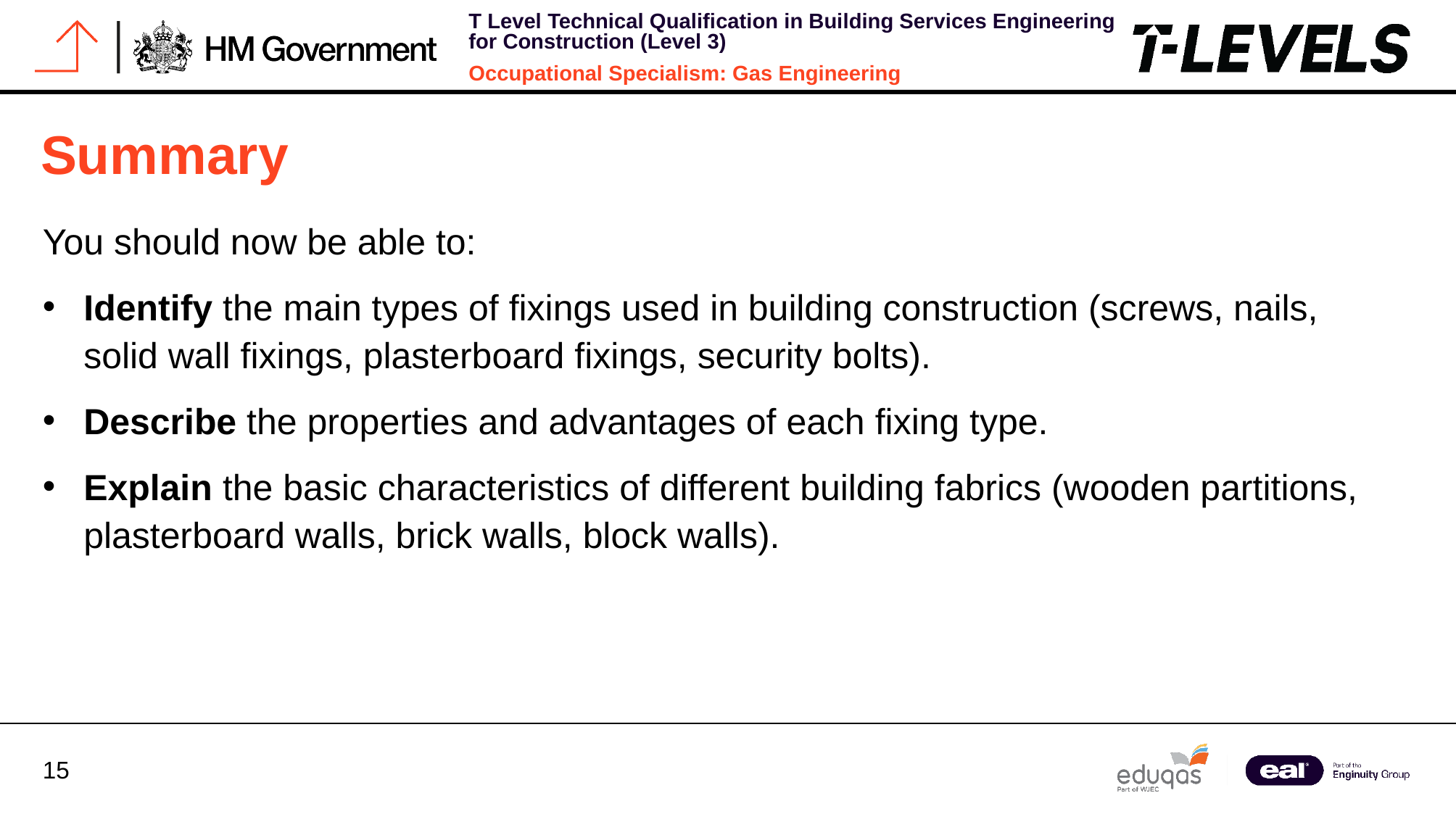

# Summary
You should now be able to:
Identify the main types of fixings used in building construction (screws, nails, solid wall fixings, plasterboard fixings, security bolts).
Describe the properties and advantages of each fixing type.
Explain the basic characteristics of different building fabrics (wooden partitions, plasterboard walls, brick walls, block walls).